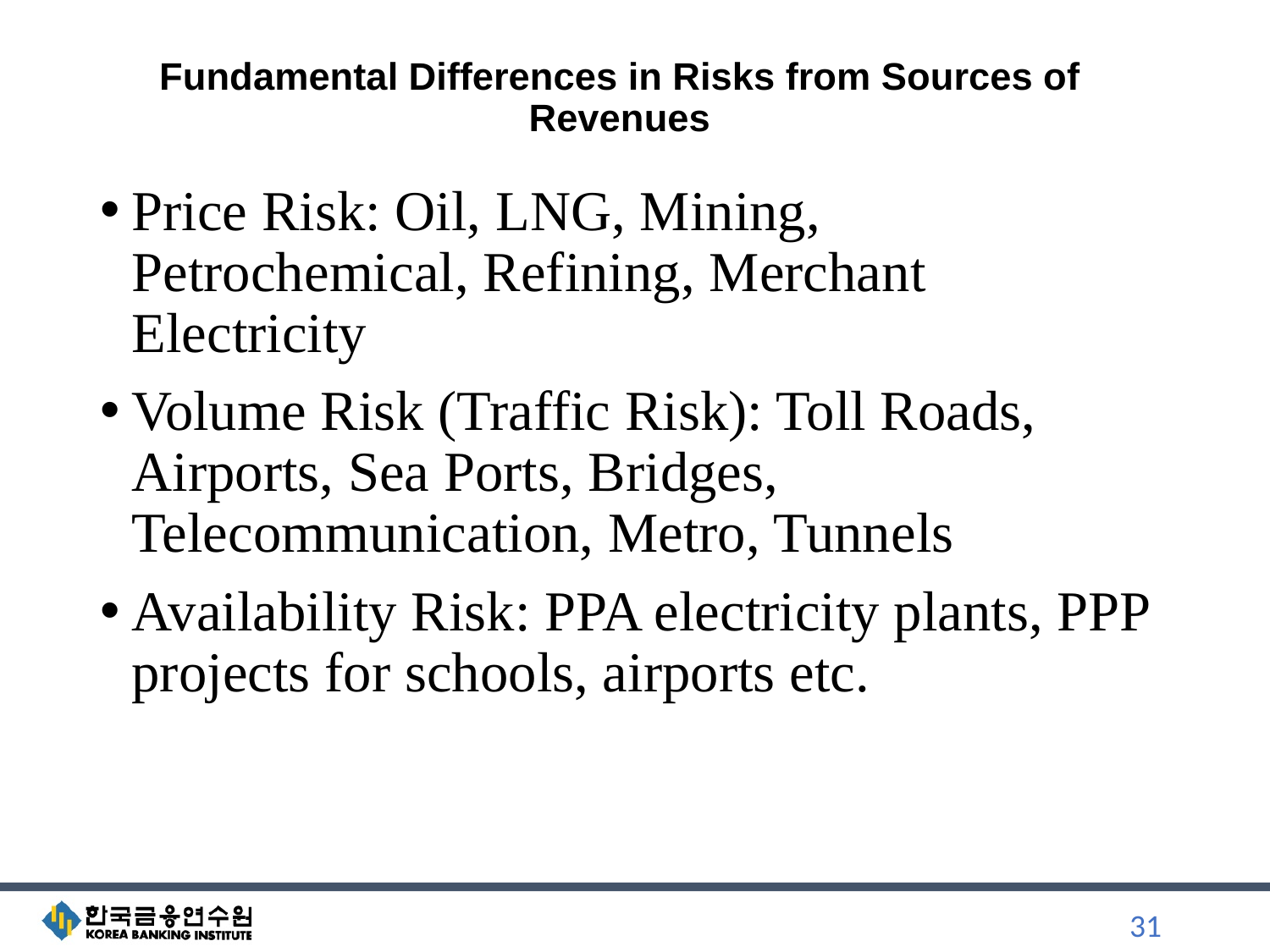

# Fundamental Differences in Risks from Sources of Revenues
Price Risk: Oil, LNG, Mining, Petrochemical, Refining, Merchant Electricity
Volume Risk (Traffic Risk): Toll Roads, Airports, Sea Ports, Bridges, Telecommunication, Metro, Tunnels
Availability Risk: PPA electricity plants, PPP projects for schools, airports etc.
31